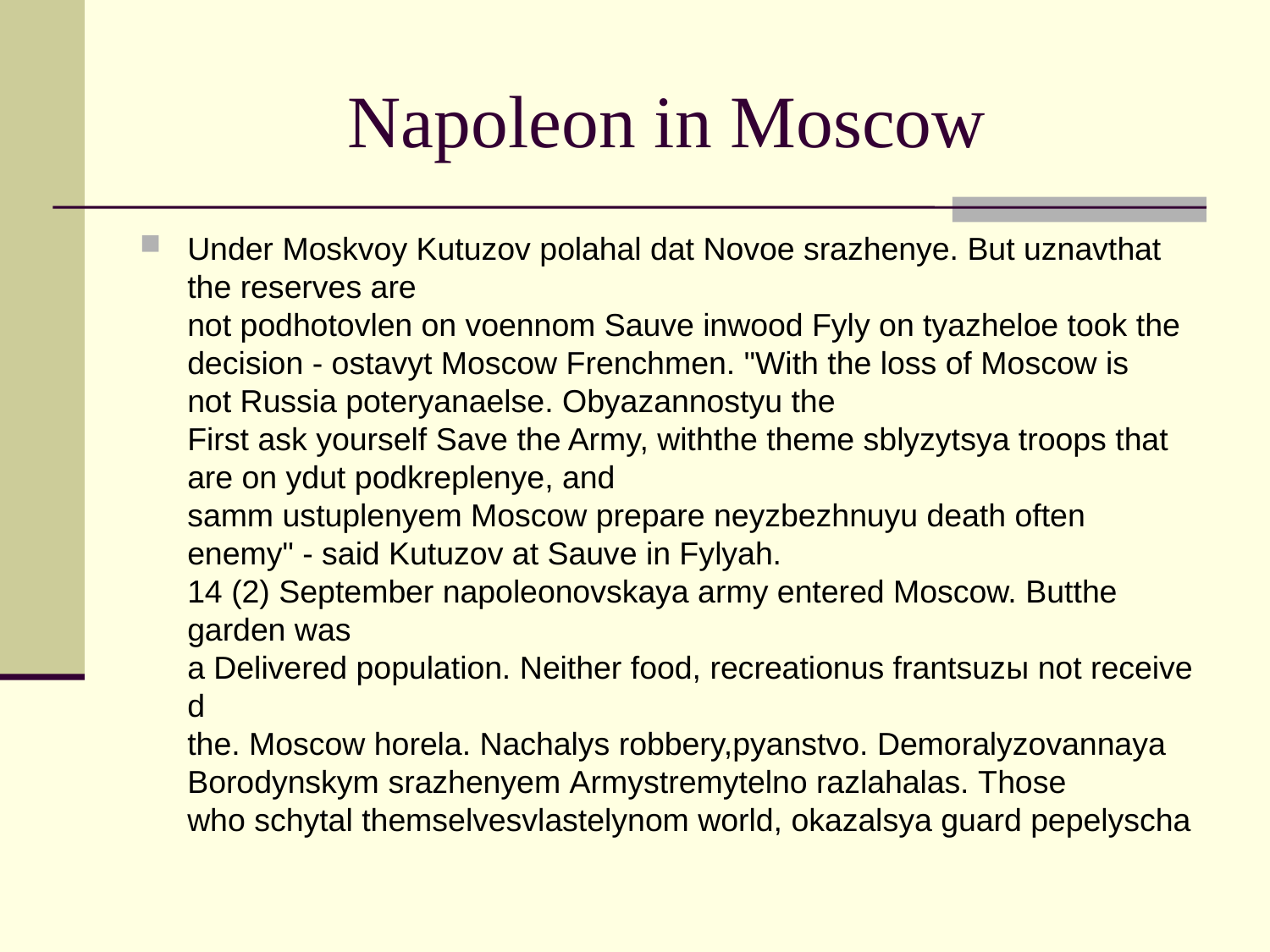

# Napoleon in Moscow
Under Moskvoy Kutuzov polahal dat Novoe srazhenye. But uznavthat the reserves are not podhotovlen on voennom Sauve inwood Fyly on tyazheloe took the decision - ostavyt Moscow Frenchmen. "With the loss of Moscow is not Russia poteryanaelse. Obyazannostyu the First ask yourself Save the Army, withthe theme sblyzytsya troops that are on ydut podkreplenye, and samm ustuplenyem Moscow prepare neyzbezhnuyu death often enemy" - said Kutuzov at Sauve in Fylyah.
14 (2) September napoleonovskaya army entered Moscow. Butthe garden was a Delivered population. Neither food, recreationus frantsuzы not received the. Moscow horela. Nachalys robbery,pyanstvo. Demoralyzovannaya Borodynskym srazhenyem Armystremytelno razlahalas. Those who schytal themselvesvlastelynom world, okazalsya guard pepelyscha